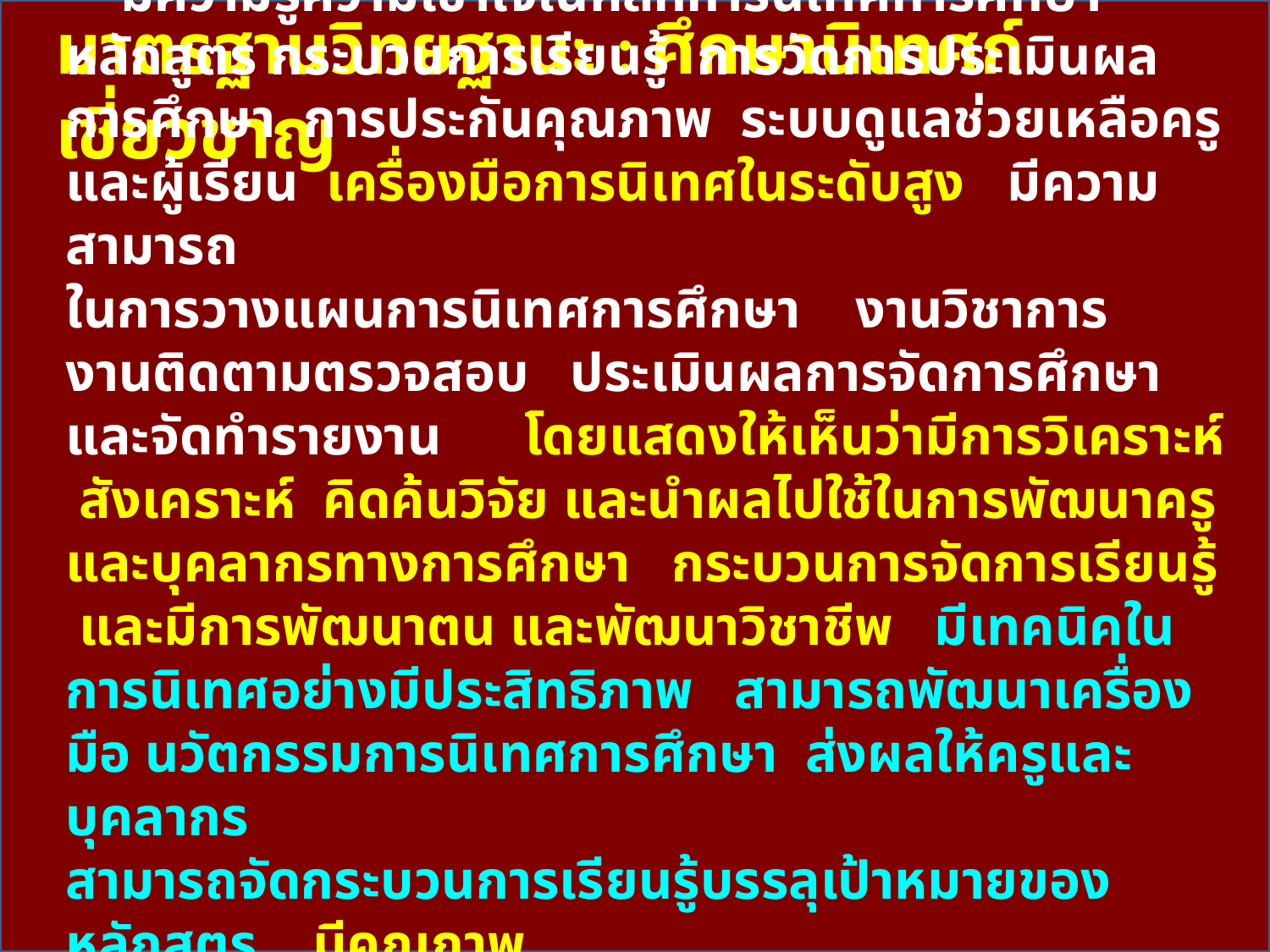

# มาตรฐานวิทยฐานะ : ศึกษานิเทศก์เชี่ยวชาญ

    มีความรู้ความเข้าใจในหลักการนิเทศการศึกษา หลักสูตร กระบวนการเรียนรู้  การวัดการประเมินผลการศึกษา  การประกันคุณภาพ  ระบบดูแลช่วยเหลือครูและผู้เรียน  เครื่องมือการนิเทศในระดับสูง   มีความสามารถ
ในการวางแผนการนิเทศการศึกษา    งานวิชาการ   งานติดตามตรวจสอบ   ประเมินผลการจัดการศึกษา  และจัดทำรายงาน      โดยแสดงให้เห็นว่ามีการวิเคราะห์  สังเคราะห์  คิดค้นวิจัย และนำผลไปใช้ในการพัฒนาครูและบุคลากรทางการศึกษา   กระบวนการจัดการเรียนรู้   และมีการพัฒนาตน และพัฒนาวิชาชีพ   มีเทคนิคในการนิเทศอย่างมีประสิทธิภาพ   สามารถพัฒนาเครื่องมือ นวัตกรรมการนิเทศการศึกษา  ส่งผลให้ครูและบุคลากร
สามารถจัดกระบวนการเรียนรู้บรรลุเป้าหมายของหลักสูตร    มีคุณภาพ
ตามมาตรฐานการศึกษาของสถานศึกษา เป็นผู้มีวินัย คุณธรรม จริยธรรม และจรรยาบรรณวิชาชีพ